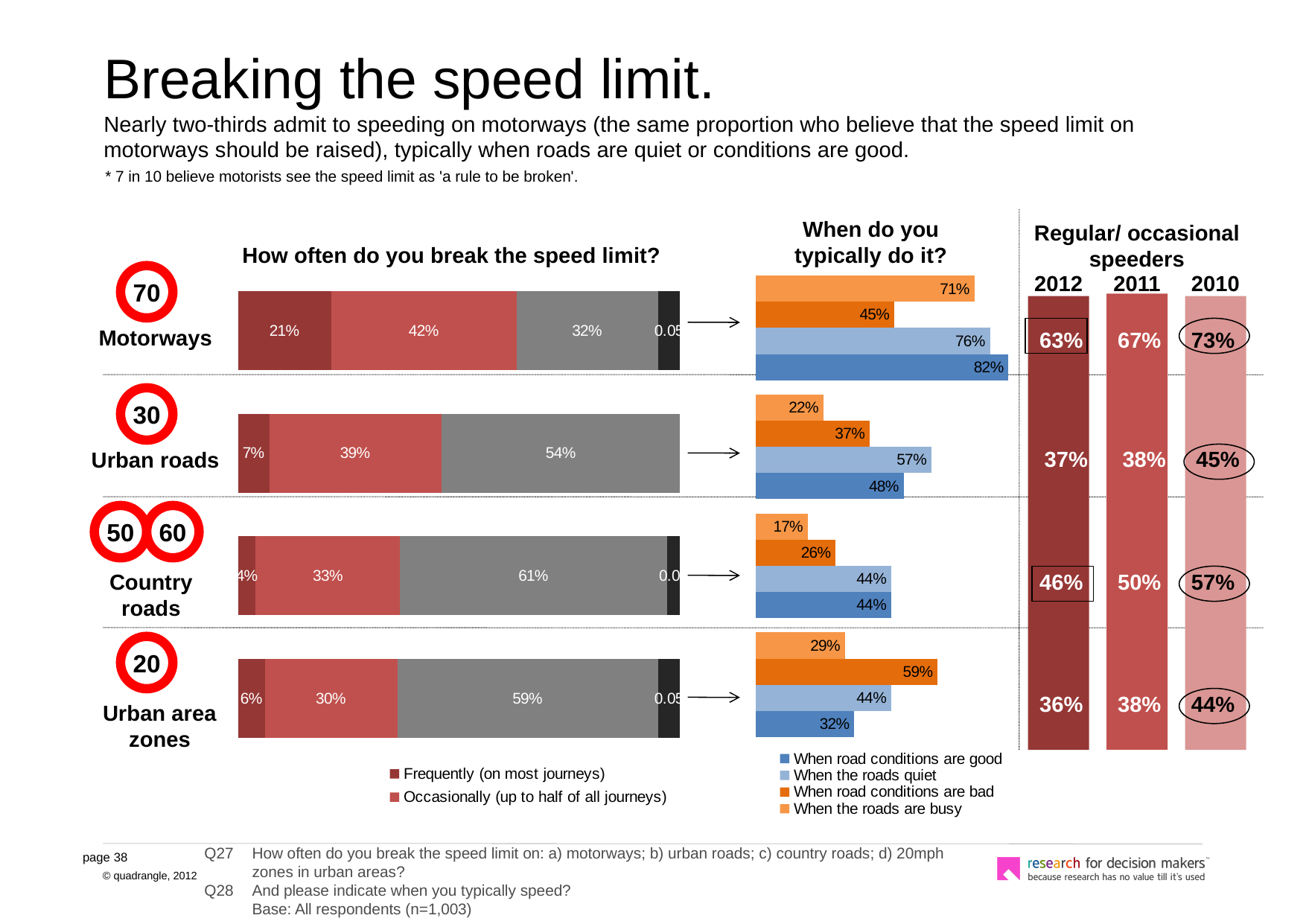

# Breaking the speed limit. Nearly two-thirds admit to speeding on motorways (the same proportion who believe that the speed limit on motorways should be raised), typically when roads are quiet or conditions are good.
* 7 in 10 believe motorists see the speed limit as 'a rule to be broken'.

### Chart

| Category | Frequently (on most journeys) | Occasionally (up to half of all journeys) | Never | Don't drive on this type of road |
|---|---|---|---|---|
| Motorways - where the current maximum is 70mph but may rise to 80mph | 0.21000000000000021 | 0.4200000000000003 | 0.3200000000000014 | 0.05 |
| Urban roads - where the current maximum is 30mph | 0.07000000000000002 | 0.3900000000000014 | 0.54 | 0.0 |
| Country roads - where the current maximum is 50-60mph | 0.04000000000000002 | 0.33000000000000157 | 0.6100000000000007 | 0.030000000000000002 |
| 20mph zones in urban areas | 0.06000000000000003 | 0.3000000000000003 | 0.59 | 0.05 |

### Chart

| Category | When the roads are busy | When road conditions are bad | When the roads quiet | When road conditions are good |
|---|---|---|---|---|
| Motorways - where the current maximum is 70mph but may rise to 80mph | 0.7100000000000006 | 0.45 | 0.7600000000000029 | 0.8200000000000006 |
| Urban roads - where the current maximum is 30mph | 0.22 | 0.3700000000000004 | 0.57 | 0.4800000000000003 |
| Country roads - where the current maximum is 50-60mph | 0.17 | 0.26 | 0.44 | 0.44 |
| 20mph zones in urban areas | 0.2900000000000003 | 0.59 | 0.44 | 0.32000000000000145 |
When do you typically do it?
Regular/ occasional speeders
How often do you break the speed limit?
2012
2011
2010
70

Motorways

63%
67%
73%
30
37%
38%
45%
Urban roads

50
60
Country roads
46%
50%
57%

20
36%
38%
44%

Urban area zones
Q27 	How often do you break the speed limit on: a) motorways; b) urban roads; c) country roads; d) 20mph zones in urban areas?
Q28	And please indicate when you typically speed?
 	Base: All respondents (n=1,003)